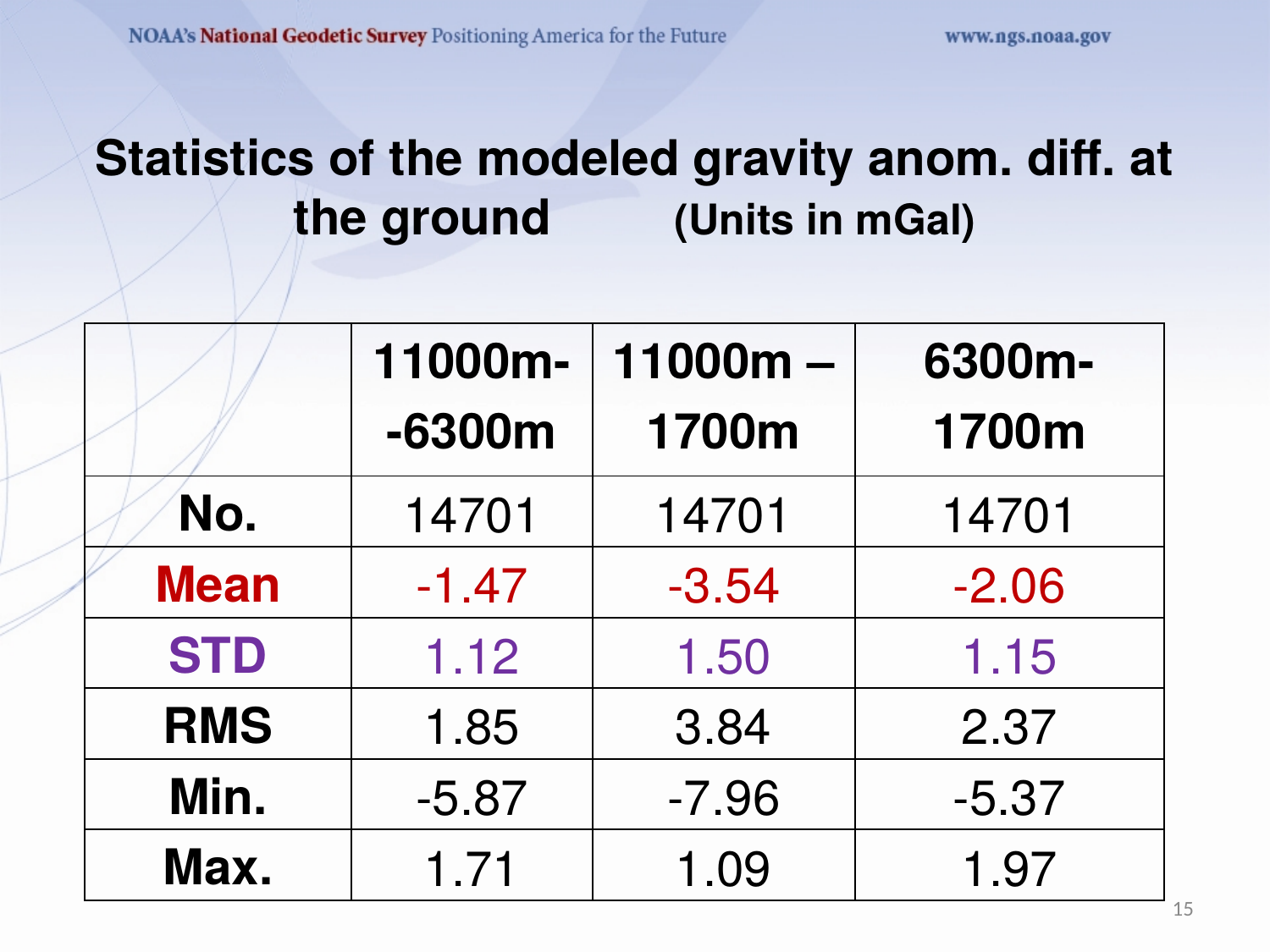

Statistics of the modeled gravity anom. diff. at the ground  	(Units in mGal)
|  | 11000m- -6300m | 11000m – 1700m | 6300m- 1700m |
| --- | --- | --- | --- |
| No. | 14701 | 14701 | 14701 |
| Mean | -1.47 | -3.54 | -2.06 |
| STD | 1.12 | 1.50 | 1.15 |
| RMS | 1.85 | 3.84 | 2.37 |
| Min. | -5.87 | -7.96 | -5.37 |
| Max. | 1.71 | 1.09 | 1.97 |
15